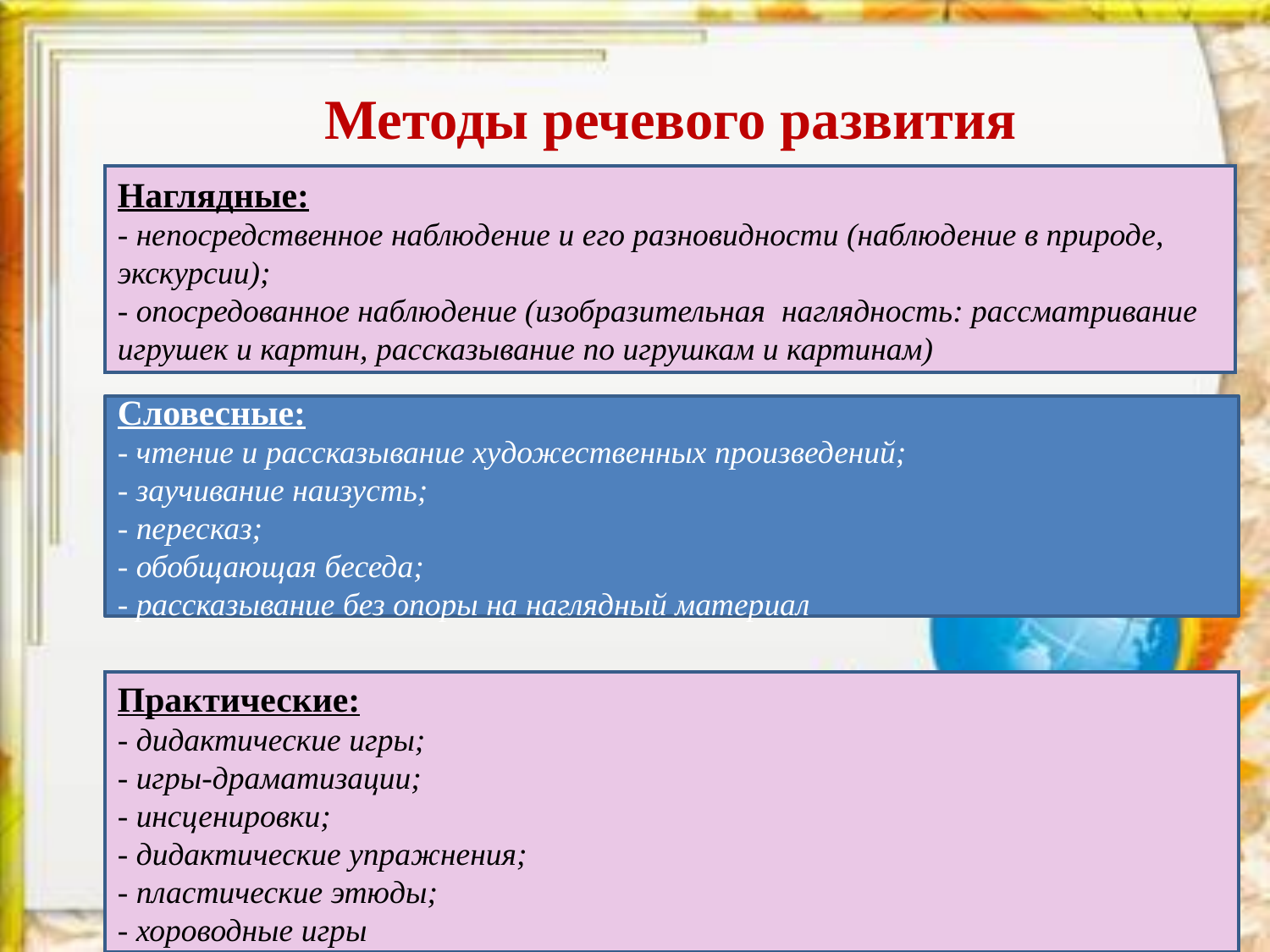

Методы речевого развития

Наглядные:
- непосредственное наблюдение и его разновидности (наблюдение в природе, экскурсии);
- опосредованное наблюдение (изобразительная  наглядность: рассматривание игрушек и картин, рассказывание по игрушкам и картинам)
Словесные:
- чтение и рассказывание художественных произведений;
- заучивание наизусть;
- пересказ;
- обобщающая беседа;
- рассказывание без опоры на наглядный материал
Практические:
- дидактические игры;
- игры-драматизации;
- инсценировки;
- дидактические упражнения;
- пластические этюды;
- хороводные игры